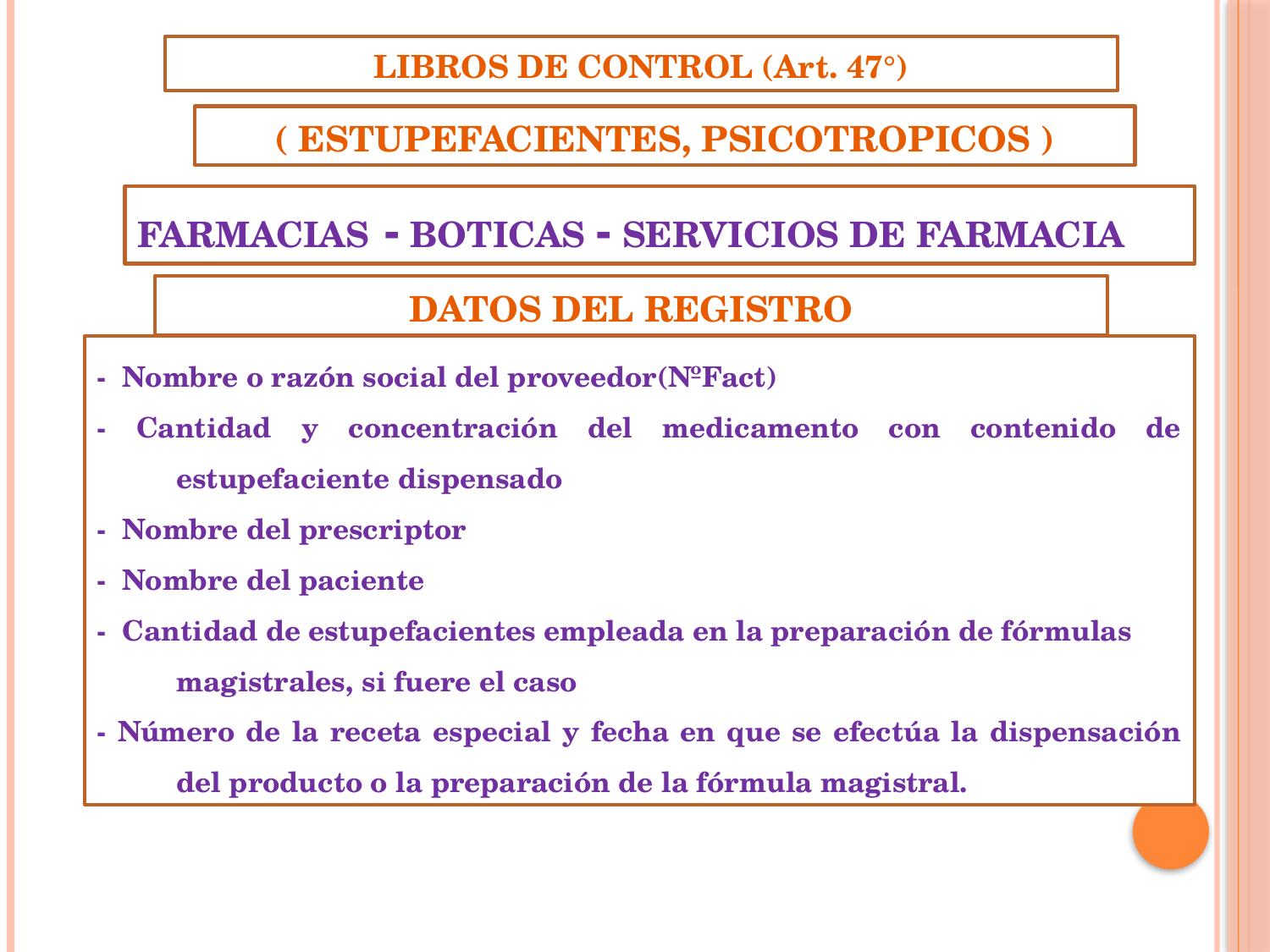

LIBROS DE CONTROL (Art. 47°)
( ESTUPEFACIENTES, PSICOTROPICOS )
FARMACIAS - BOTICAS - SERVICIOS DE FARMACIA
DATOS DEL REGISTRO
-  Nombre o razón social del proveedor(NºFact)
- Cantidad y concentración del medicamento con contenido de estupefaciente dispensado
-  Nombre del prescriptor
-  Nombre del paciente
-  Cantidad de estupefacientes empleada en la preparación de fórmulas magistrales, si fuere el caso
- Número de la receta especial y fecha en que se efectúa la dispensación del producto o la preparación de la fórmula magistral.